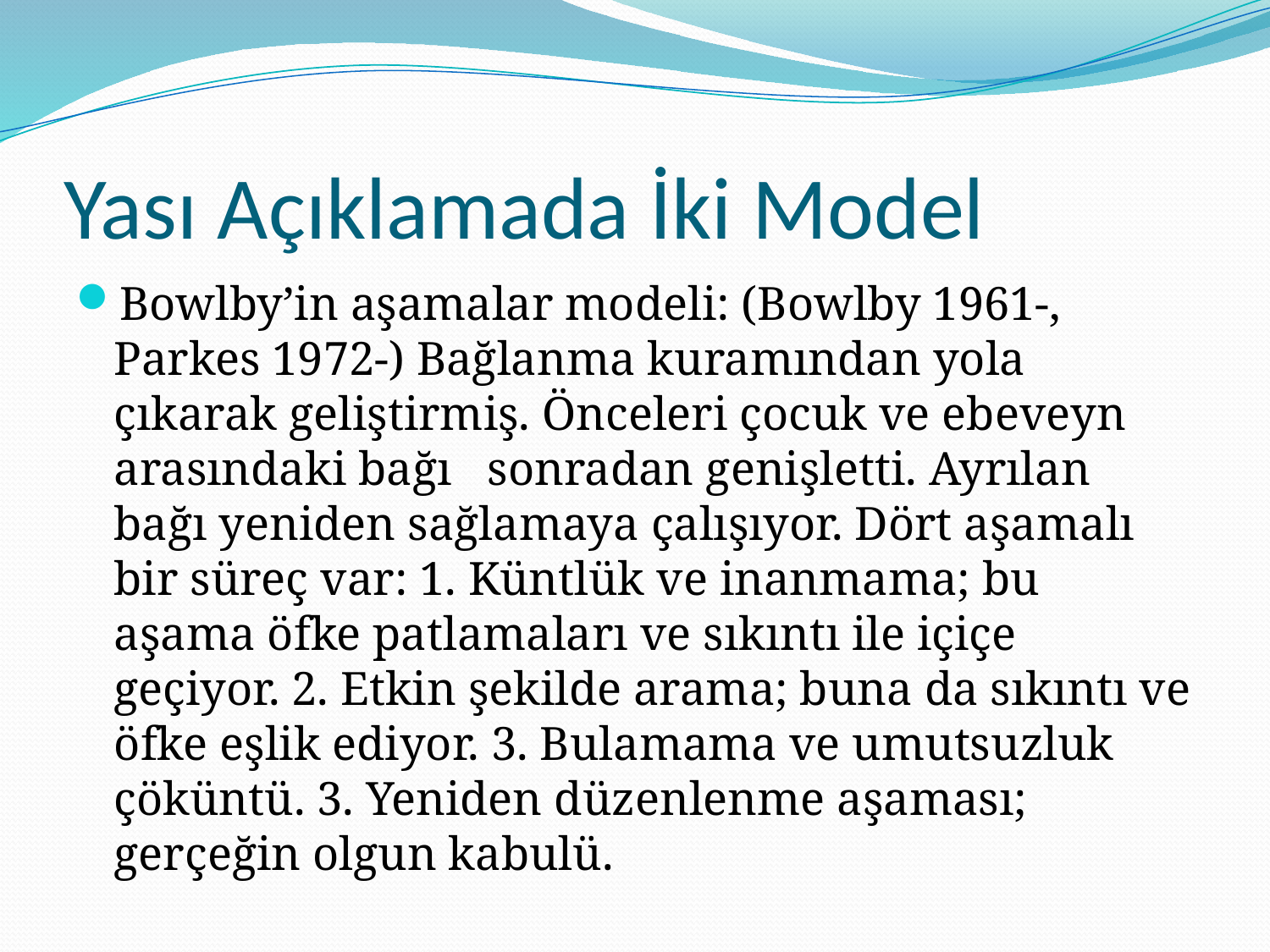

# Yası Açıklamada İki Model
Bowlby’in aşamalar modeli: (Bowlby 1961-, Parkes 1972-) Bağlanma kuramından yola çıkarak geliştirmiş. Önceleri çocuk ve ebeveyn arasındaki bağı   sonradan genişletti. Ayrılan bağı yeniden sağlamaya çalışıyor. Dört aşamalı bir süreç var: 1. Küntlük ve inanmama; bu aşama öfke patlamaları ve sıkıntı ile içiçe geçiyor. 2. Etkin şekilde arama; buna da sıkıntı ve öfke eşlik ediyor. 3. Bulamama ve umutsuzluk çöküntü. 3. Yeniden düzenlenme aşaması; gerçeğin olgun kabulü.